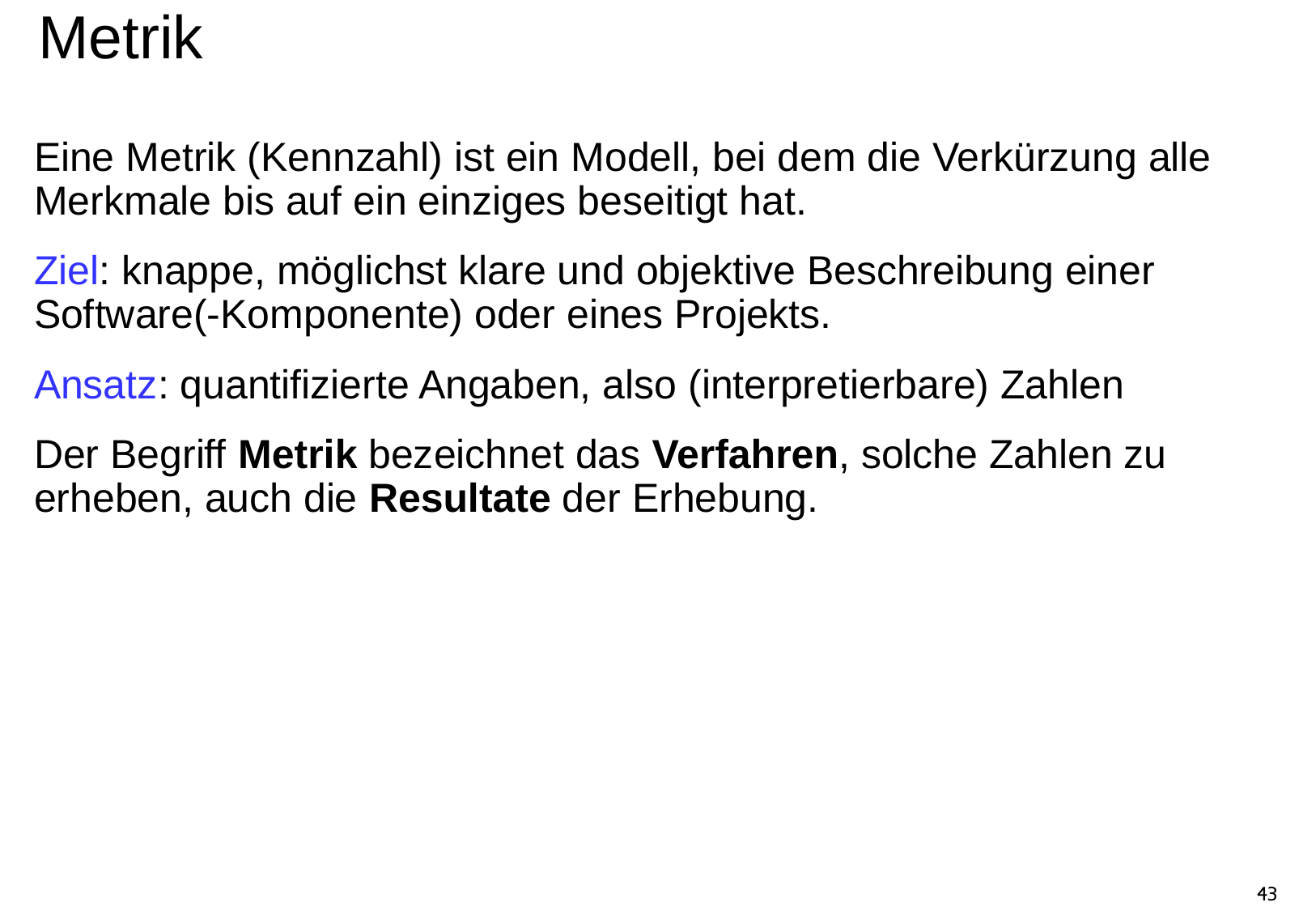

# Metrik
Eine Metrik (Kennzahl) ist ein Modell, bei dem die Verkürzung alle Merkmale bis auf ein einziges beseitigt hat.
Ziel: knappe, möglichst klare und objektive Beschreibung einer Software(-Komponente) oder eines Projekts.
Ansatz: quantifizierte Angaben, also (interpretierbare) Zahlen
Der Begriff Metrik bezeichnet das Verfahren, solche Zahlen zu erheben, auch die Resultate der Erhebung.
43